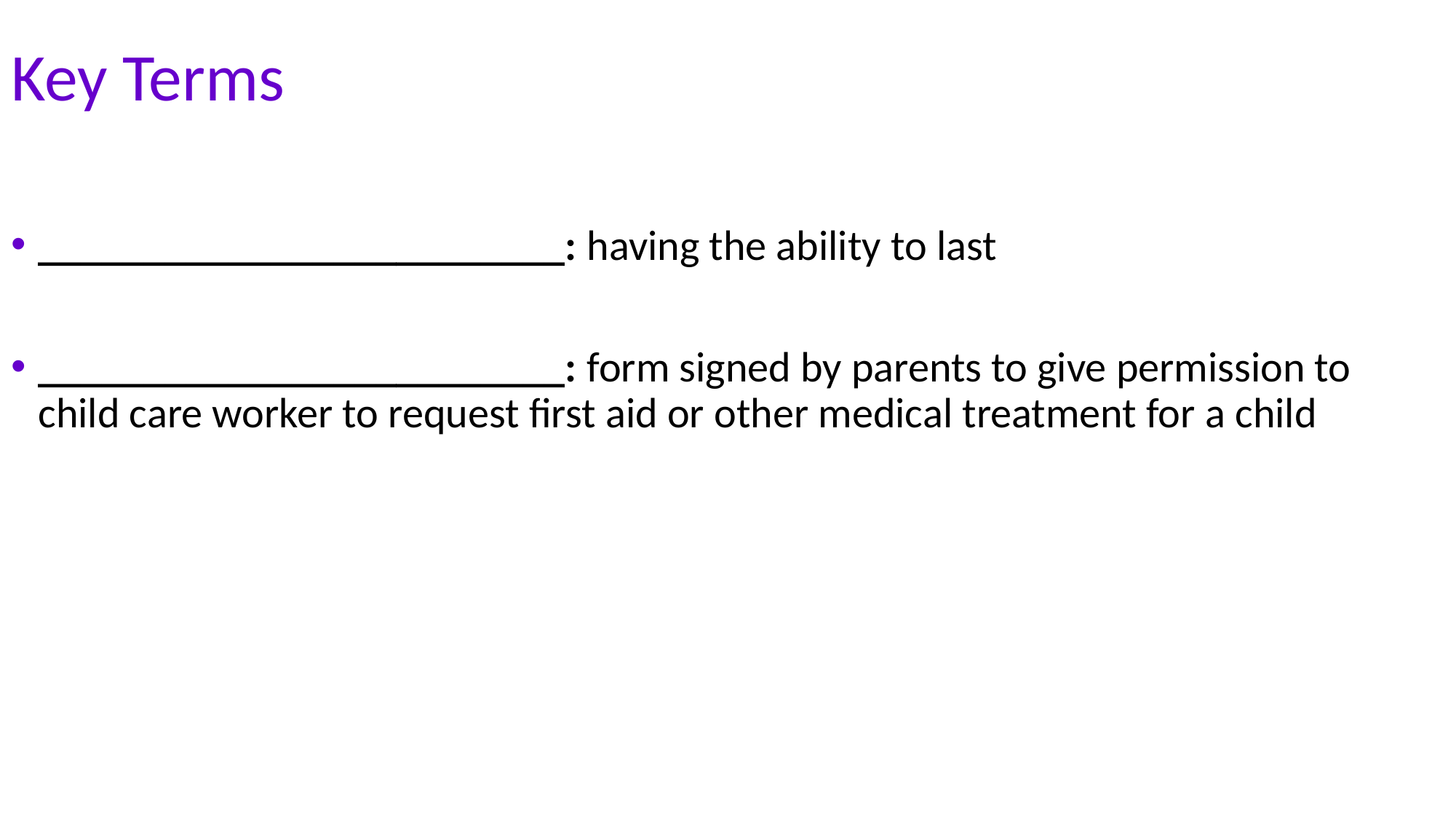

# Key Terms
_________________________: having the ability to last

_________________________: form signed by parents to give permission to child care worker to request first aid or other medical treatment for a child